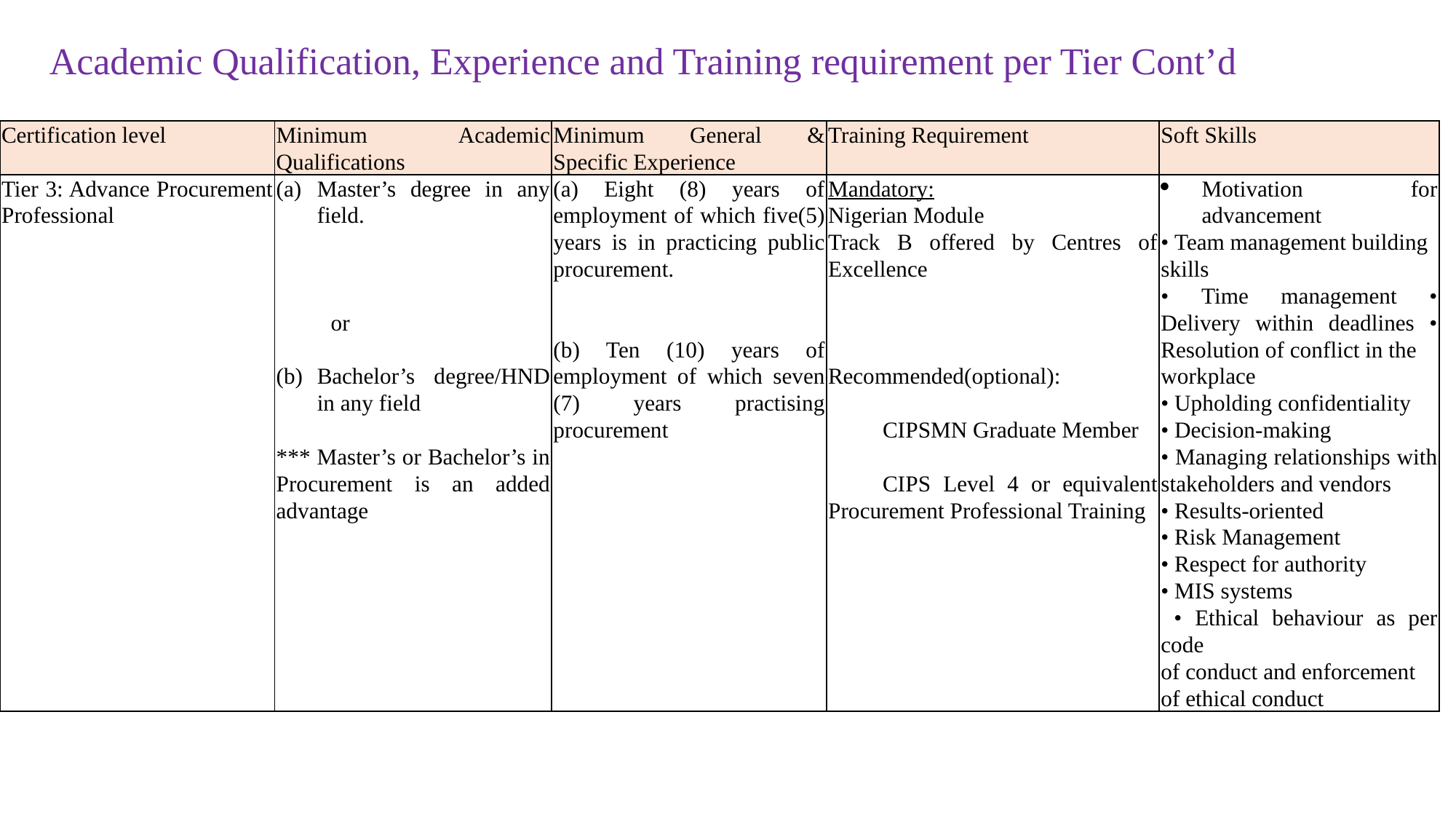

Academic Qualification, Experience and Training requirement per Tier Cont’d

| Certification level | Minimum Academic Qualifications | Minimum General & Specific Experience | Training Requirement | Soft Skills |
| --- | --- | --- | --- | --- |
| Tier 3: Advance Procurement Professional | Master’s degree in any field.       or   Bachelor’s degree/HND in any field   \*\*\* Master’s or Bachelor’s in Procurement is an added advantage | (a) Eight (8) years of employment of which five(5) years is in practicing public procurement.     (b) Ten (10) years of employment of which seven (7) years practising procurement | Mandatory: Nigerian Module Track B offered by Centres of Excellence       Recommended(optional):   CIPSMN Graduate Member   CIPS Level 4 or equivalent Procurement Professional Training | Motivation for advancement • Team management building skills • Time management • Delivery within deadlines • Resolution of conflict in the workplace • Upholding confidentiality • Decision-making • Managing relationships with stakeholders and vendors • Results-oriented • Risk Management • Respect for authority • MIS systems • Ethical behaviour as per code of conduct and enforcement of ethical conduct |